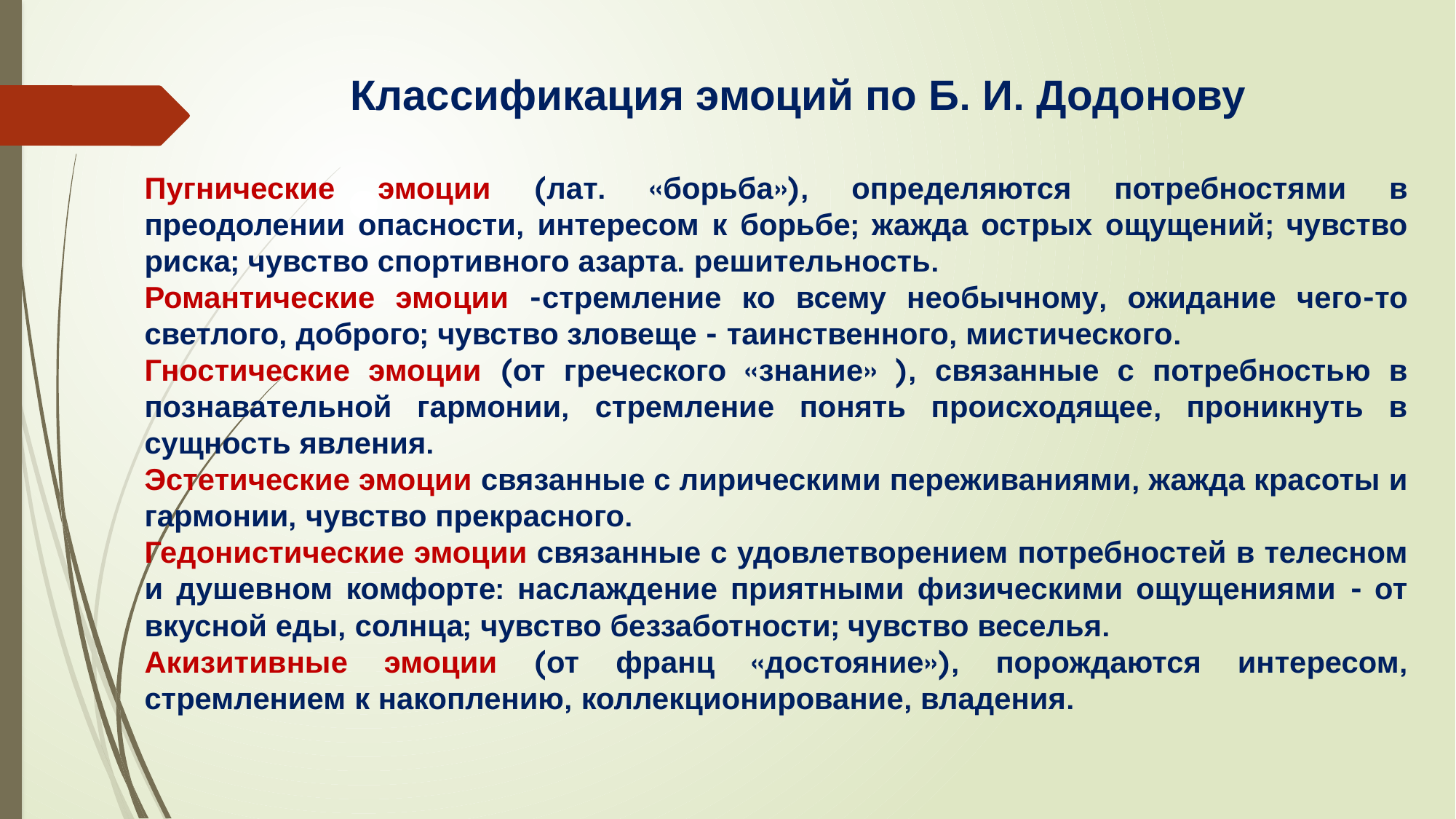

# Классификация эмоций по Б. И. Додонову

Пугнические эмоции (лат. «борьба»), определяются потребностями в преодолении опасности, интересом к борьбе; жажда острых ощущений; чувство риска; чувство спортивного азарта. решительность.
Романтические эмоции -стремление ко всему необычному, ожидание чего-то светлого, доброго; чувство зловеще - таинственного, мистического.
Гностические эмоции (от греческого «знание» ), связанные с потребностью в познавательной гармонии, стремление понять происходящее, проникнуть в сущность явления.
Эстетические эмоции связанные с лирическими переживаниями, жажда красоты и гармонии, чувство прекрасного.
Гедонистические эмоции связанные с удовлетворением потребностей в телесном и душевном комфорте: наслаждение приятными физическими ощущениями - от вкусной еды, солнца; чувство беззаботности; чувство веселья.
Акизитивные эмоции (от франц «достояние»), порождаются интересом, стремлением к накоплению, коллекционирование, владения.